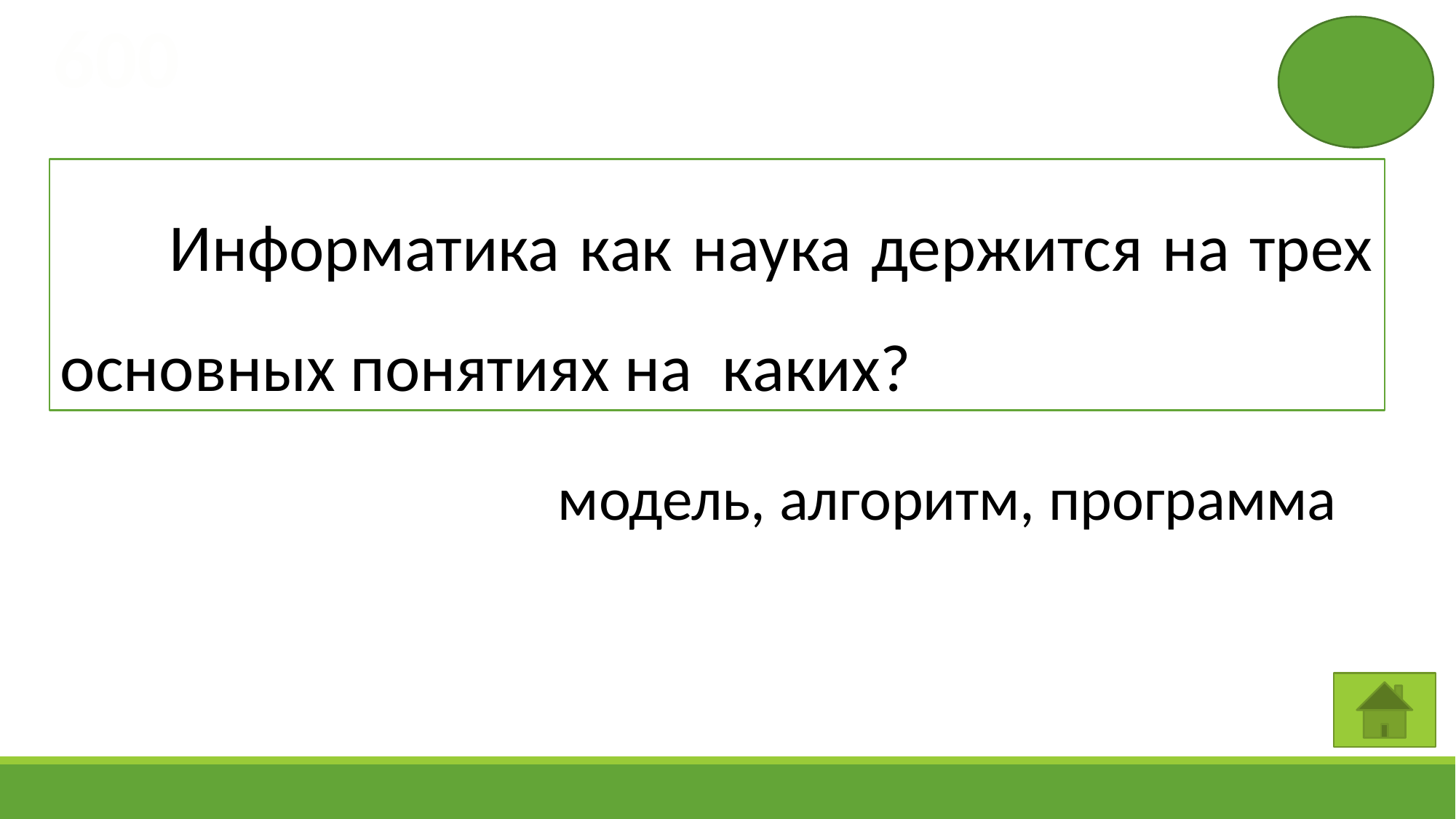

600

	Информатика как наука держится на трех основных понятиях на  каких?
модель, алгоритм, программа